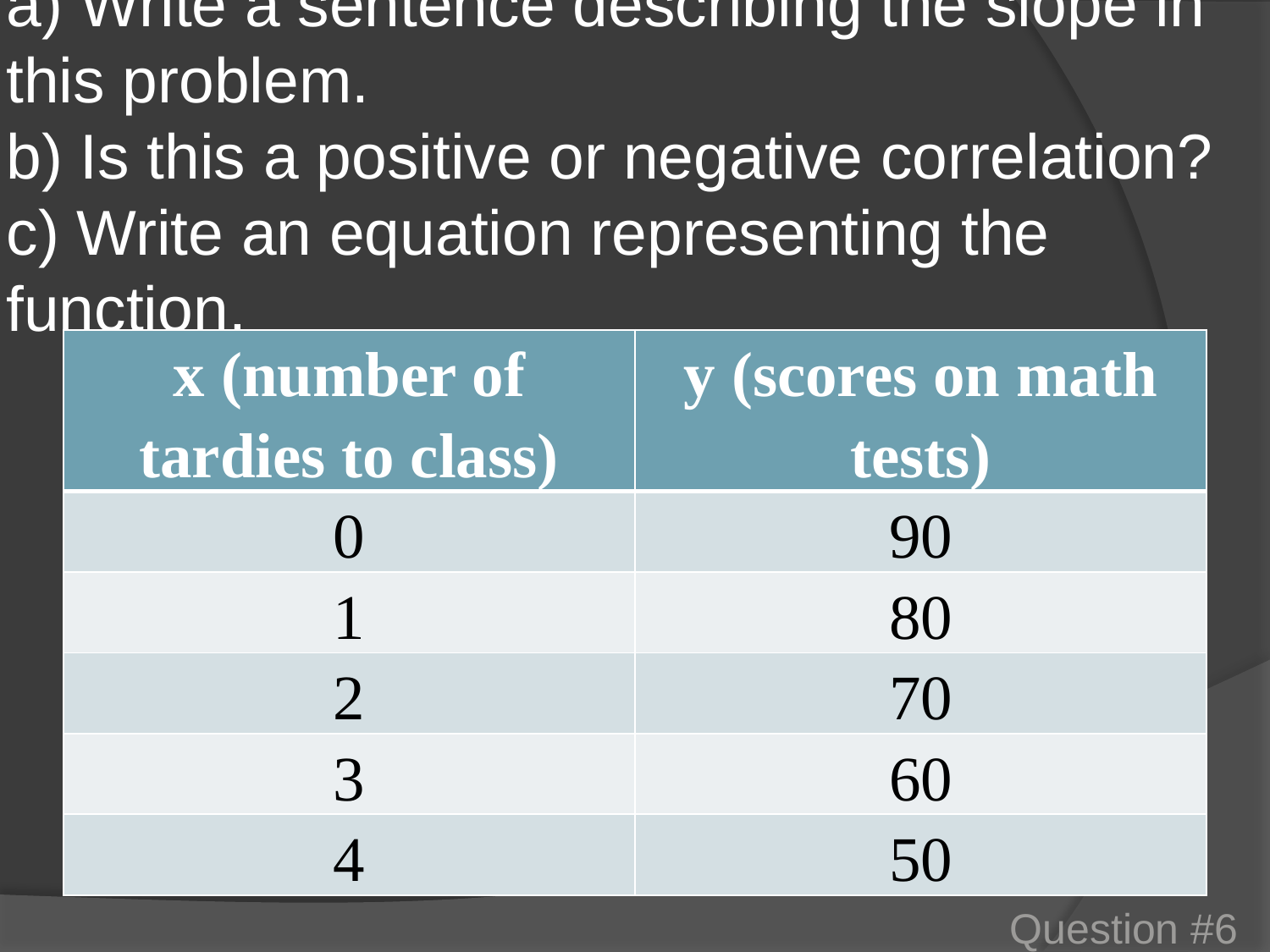

# a) Write a sentence describing the slope in this problem. b) Is this a positive or negative correlation? c) Write an equation representing the function.
| x (number of tardies to class) | y (scores on math tests) |
| --- | --- |
| 0 | 90 |
| 1 | 80 |
| 2 | 70 |
| 3 | 60 |
| 4 | 50 |

Question #6